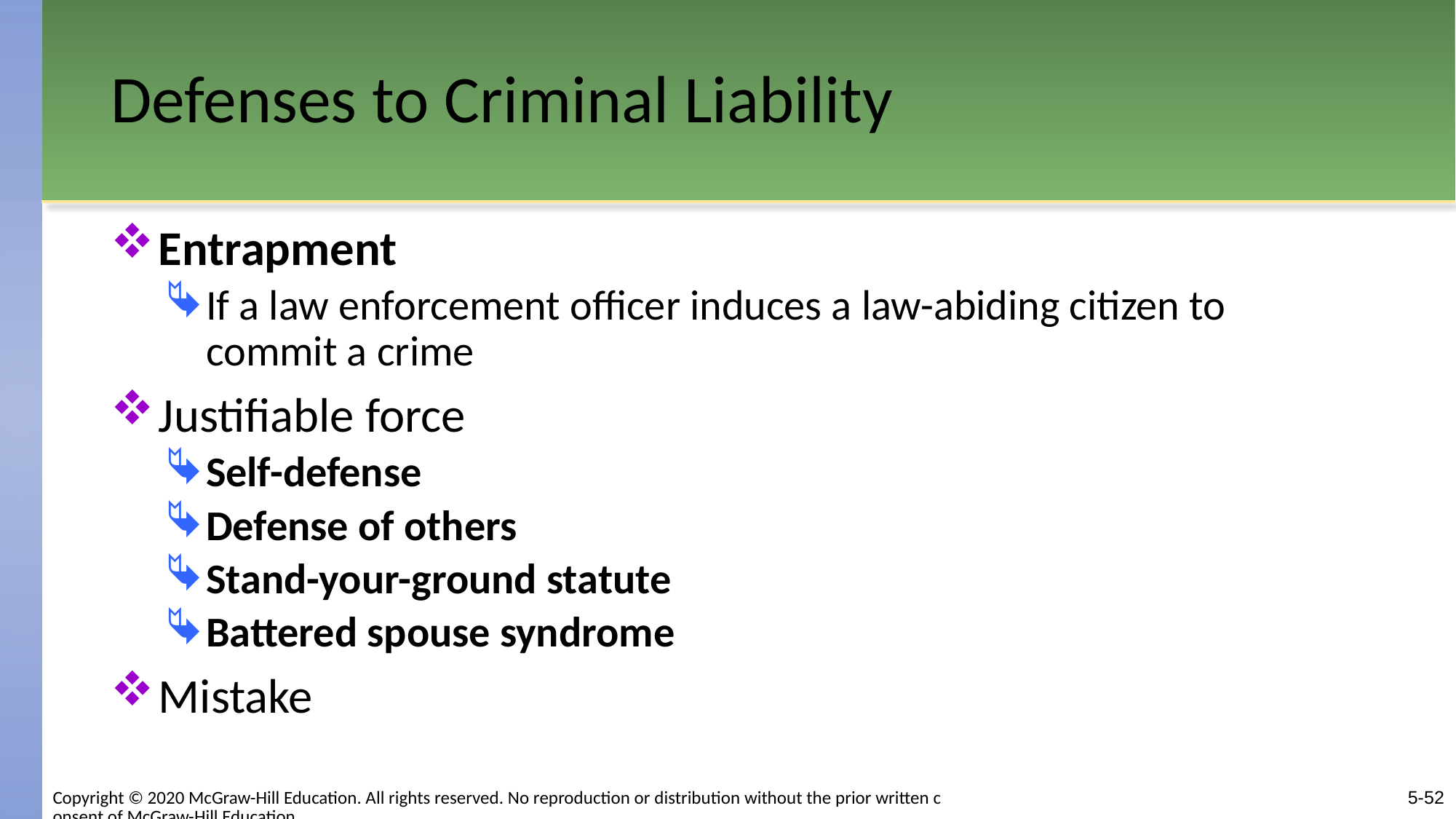

# Defenses to Criminal Liability
Entrapment
If a law enforcement officer induces a law-abiding citizen to commit a crime
Justifiable force
Self-defense
Defense of others
Stand-your-ground statute
Battered spouse syndrome
Mistake
Copyright © 2020 McGraw-Hill Education. All rights reserved. No reproduction or distribution without the prior written consent of McGraw-Hill Education.
5-52